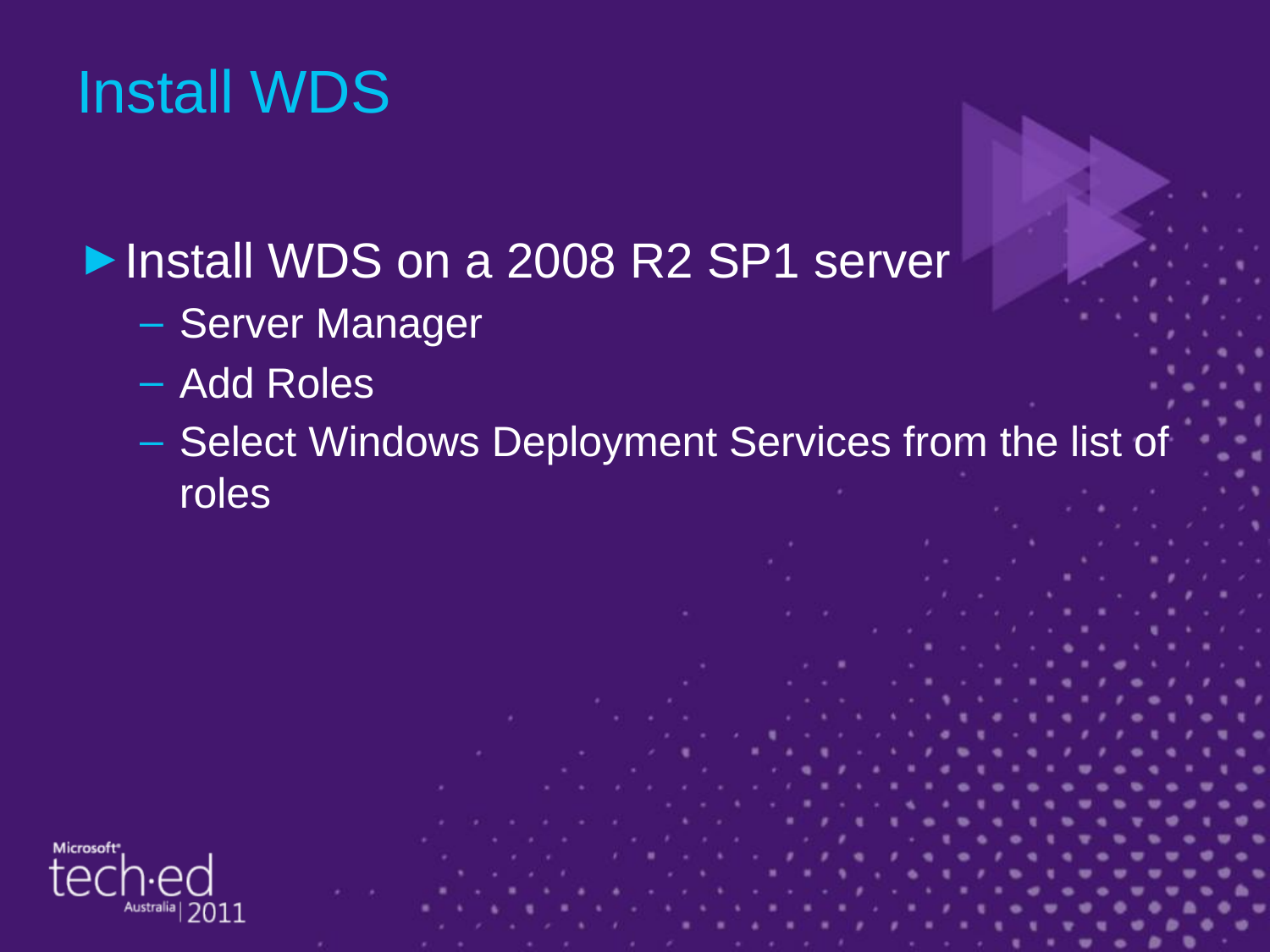

# Install WDS
Install WDS on a 2008 R2 SP1 server
Server Manager
Add Roles
Select Windows Deployment Services from the list of roles